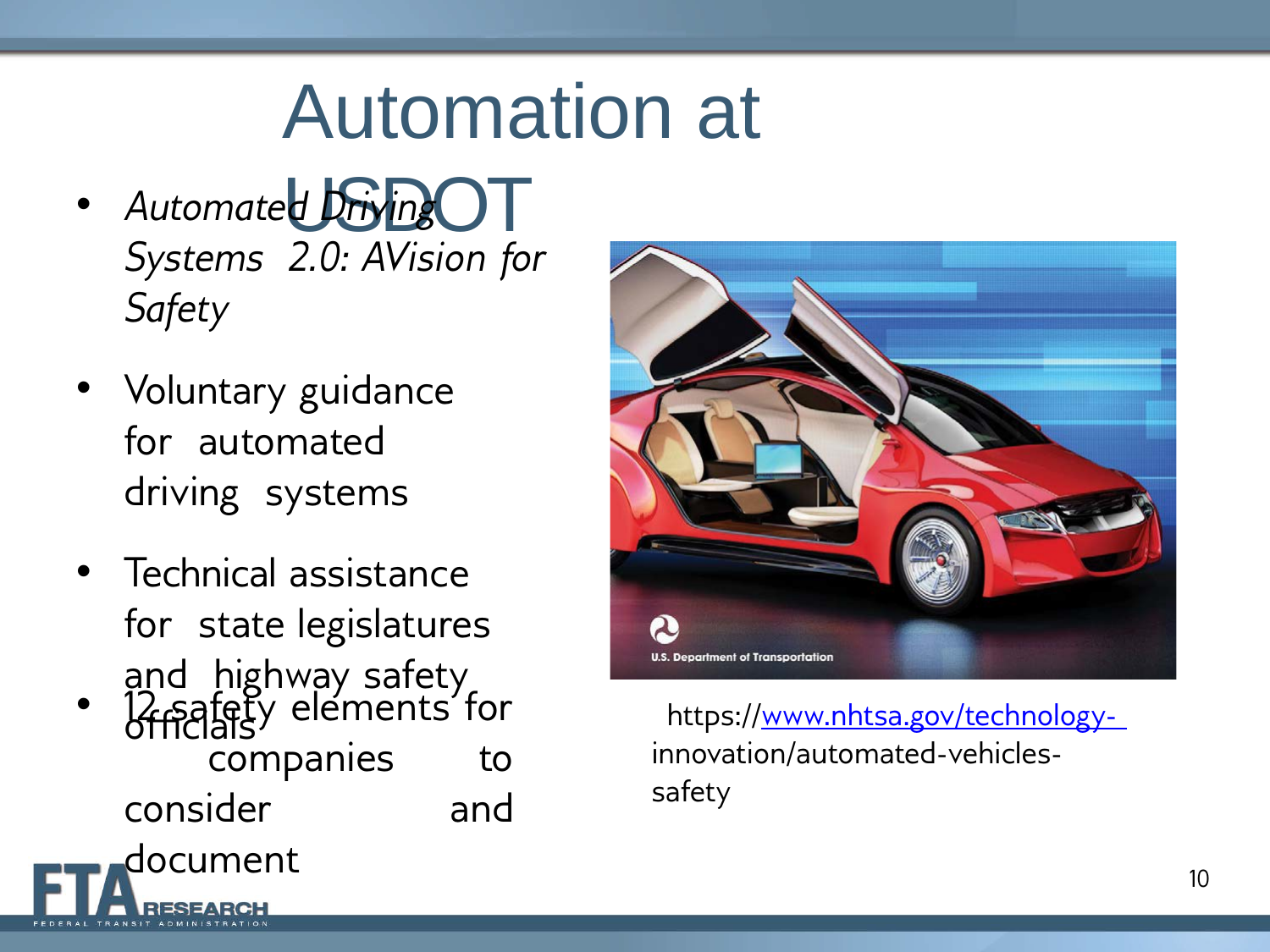

# Automation at USDOT
Automated Driving Systems  2.0: AVision for Safety
Voluntary guidance for  automated driving  systems
Technical assistance for  state legislatures and  highway safety officials

12 safety elements for  companies to consider  and document
https://www.nhtsa.gov/technology-  innovation/automated-vehicles-safety
10